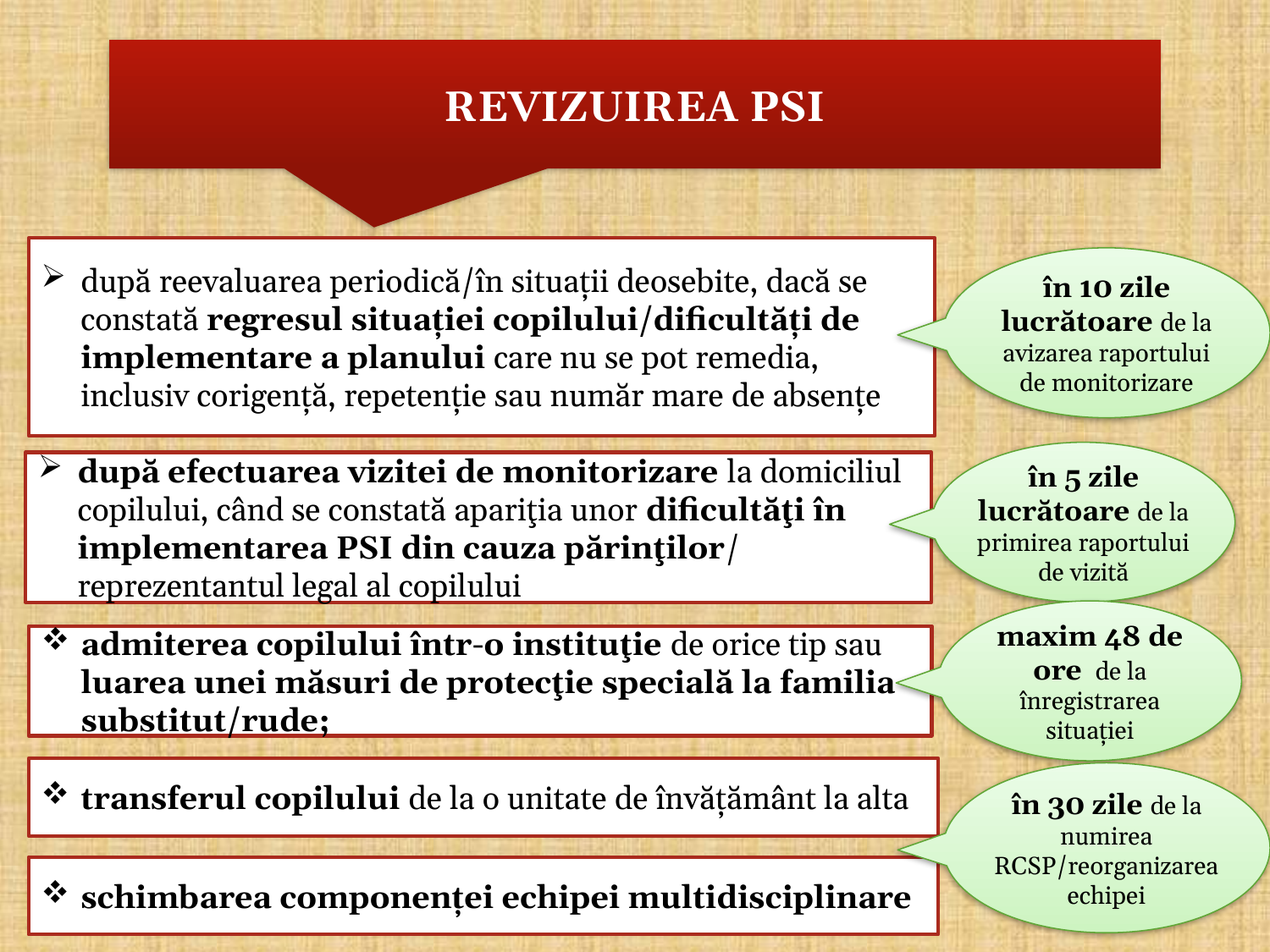

REVIZUIREA PSI
după reevaluarea periodică/în situaţii deosebite, dacă se constată regresul situaţiei copilului/dificultăţi de implementare a planului care nu se pot remedia, inclusiv corigenţă, repetenţie sau număr mare de absenţe
în 10 zile lucrătoare de la avizarea raportului de monitorizare
în 5 zile lucrătoare de la primirea raportului de vizită
după efectuarea vizitei de monitorizare la domiciliul copilului, când se constată apariţia unor dificultăţi în implementarea PSI din cauza părinţilor/ reprezentantul legal al copilului
maxim 48 de ore  de la înregistrarea situației
admiterea copilului într-o instituţie de orice tip sau luarea unei măsuri de protecţie specială la familia substitut/rude;
transferul copilului de la o unitate de învăţământ la alta
în 30 zile de la numirea RCSP/reorganizarea echipei
schimbarea componenţei echipei multidisciplinare